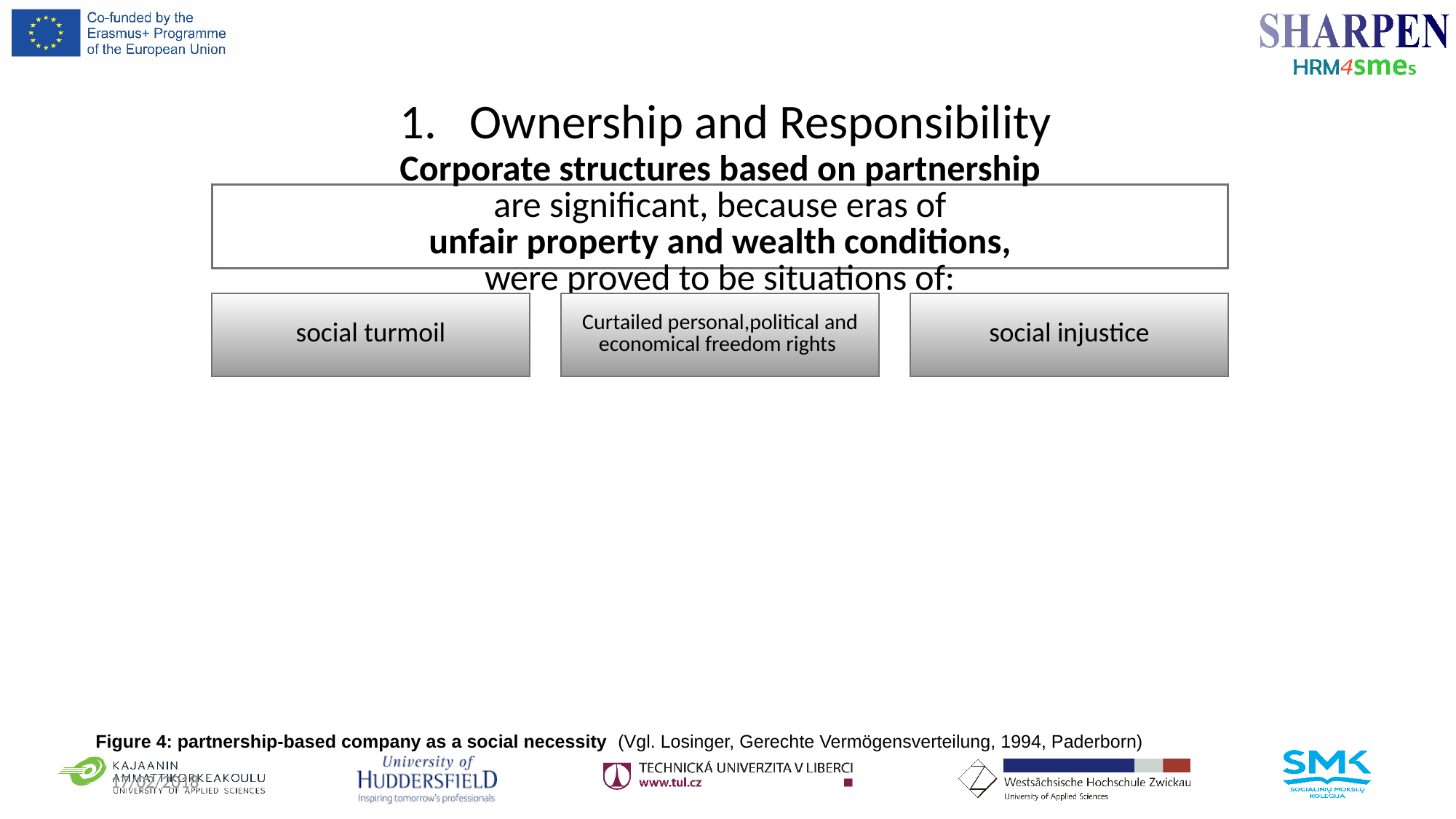

# 1.   Ownership and Responsibility
social turmoil
Curtailed personal,political and economical freedom rights
social injustice
Corporate structures based on partnership
are significant, because eras of
unfair property and wealth conditions,
were proved to be situations of:
Figure 4: partnership-based company as a social necessity  (Vgl. Losinger, Gerechte Vermögensverteilung, 1994, Paderborn)
17/02/2018
Prof. Dr. Horst Muschol
7